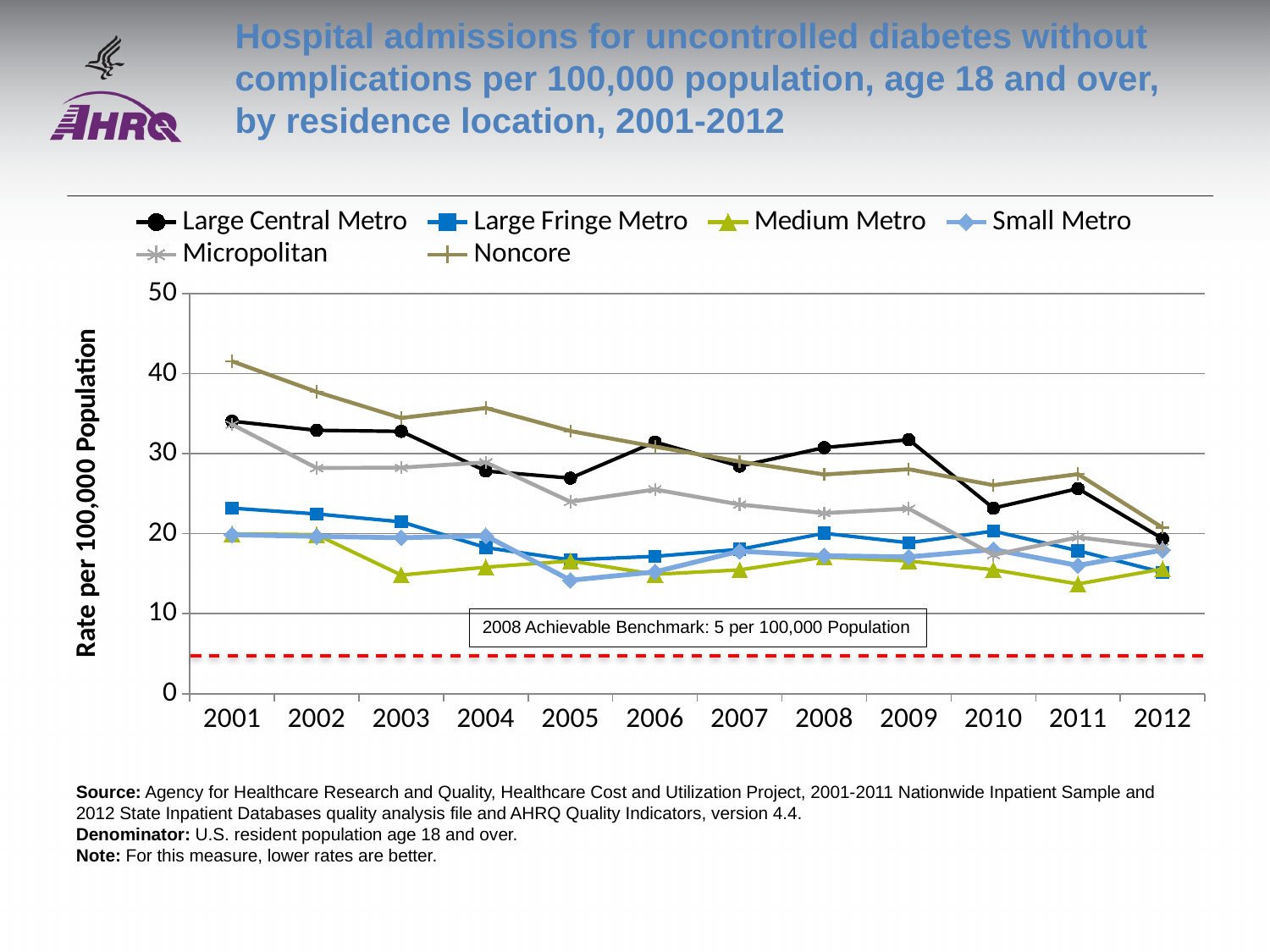

# Hospital admissions for uncontrolled diabetes without complications per 100,000 population, age 18 and over, by residence location, 2001-2012

### Chart

| Category | Large Central Metro | Large Fringe Metro | Medium Metro | Small Metro | Micropolitan | Noncore |
|---|---|---|---|---|---|---|
| 2001 | 34.0643 | 23.192399999999996 | 19.997199999999996 | 19.8759 | 33.6604 | 41.56250000000001 |
| 2002 | 32.926 | 22.47629999999999 | 19.883599999999998 | 19.668 | 28.2174 | 37.73300000000001 |
| 2003 | 32.79870000000001 | 21.485099999999992 | 14.8348 | 19.500399999999996 | 28.262499999999992 | 34.468500000000006 |
| 2004 | 27.840199999999996 | 18.266599999999997 | 15.815000000000001 | 19.731000000000005 | 28.9246 | 35.721700000000006 |
| 2005 | 26.949499999999997 | 16.733599999999996 | 16.597 | 14.1851 | 23.99 | 32.8339 |
| 2006 | 31.467099999999995 | 17.174 | 14.9273 | 15.226600000000001 | 25.5269 | 30.8841 |
| 2007 | 28.452999999999996 | 18.048599999999997 | 15.4801 | 17.818 | 23.6556 | 29.0229 |
| 2008 | 30.7661 | 20.0535 | 17.082699999999992 | 17.24759999999999 | 22.5729 | 27.4049 |
| 2009 | 31.7544 | 18.869499999999995 | 16.59369999999999 | 17.1009 | 23.1366 | 28.0633 |
| 2010 | 23.1911 | 20.3259 | 15.4989 | 18.023199999999996 | 17.345099999999995 | 26.062199999999997 |
| 2011 | 25.640899999999995 | 17.8775 | 13.7159 | 16.0366 | 19.5589 | 27.456299999999995 |
| 2012 | 19.382099999999998 | 15.165900000000002 | 15.5953 | 17.966799999999992 | 18.274699999999996 | 20.7562 |
2008 Achievable Benchmark: 5 per 100,000 Population
Source: Agency for Healthcare Research and Quality, Healthcare Cost and Utilization Project, 2001-2011 Nationwide Inpatient Sample and 2012 State Inpatient Databases quality analysis file and AHRQ Quality Indicators, version 4.4.
Denominator: U.S. resident population age 18 and over.
Note: For this measure, lower rates are better.